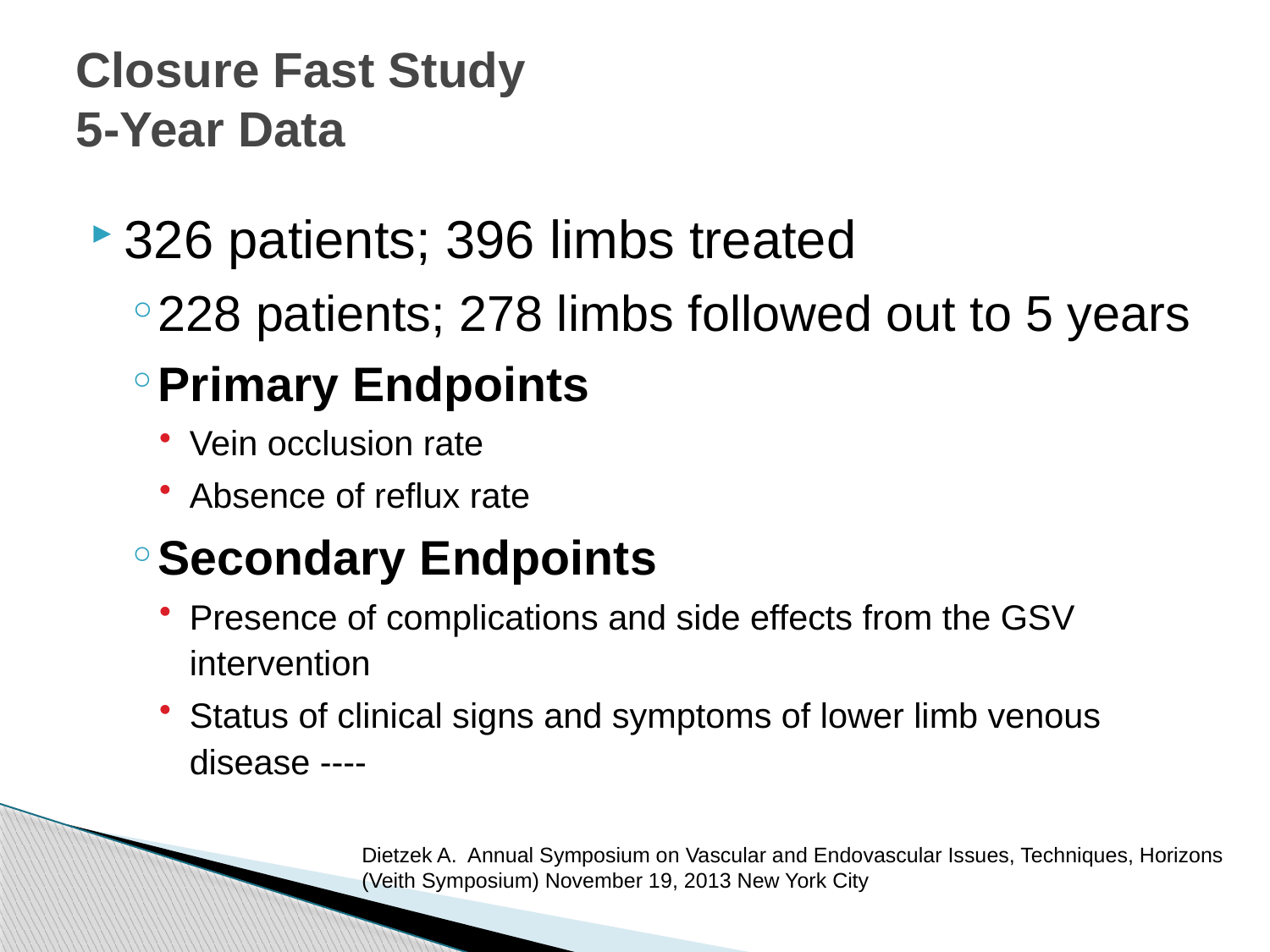

# Closure Fast Study 5-Year Data
326 patients; 396 limbs treated
228 patients; 278 limbs followed out to 5 years
Primary Endpoints
Vein occlusion rate
Absence of reflux rate
Secondary Endpoints
Presence of complications and side effects from the GSV intervention
Status of clinical signs and symptoms of lower limb venous disease ----

Dietzek A.  Annual Symposium on Vascular and Endovascular Issues, Techniques, Horizons (Veith Symposium) November 19, 2013 New York City